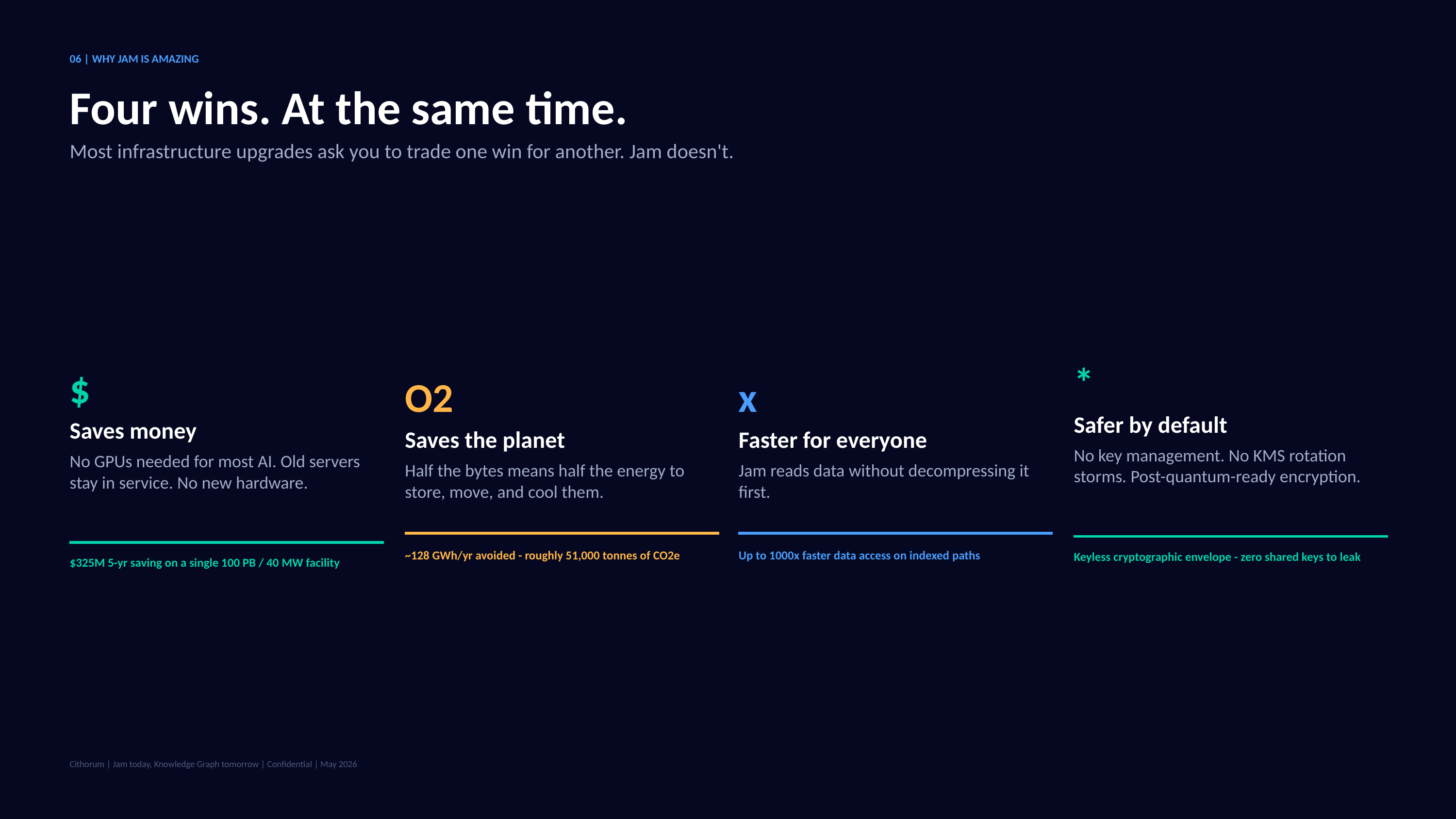

06 | WHY JAM IS AMAZING
Four wins. At the same time.
Most infrastructure upgrades ask you to trade one win for another. Jam doesn't.
*
$
O2
x
Safer by default
Saves money
Saves the planet
Faster for everyone
No key management. No KMS rotation storms. Post-quantum-ready encryption.
No GPUs needed for most AI. Old servers stay in service. No new hardware.
Half the bytes means half the energy to store, move, and cool them.
Jam reads data without decompressing it first.

~128 GWh/yr avoided - roughly 51,000 tonnes of CO2e
Up to 1000x faster data access on indexed paths
Keyless cryptographic envelope - zero shared keys to leak
$325M 5-yr saving on a single 100 PB / 40 MW facility
Cithorum | Jam today, Knowledge Graph tomorrow | Confidential | May 2026